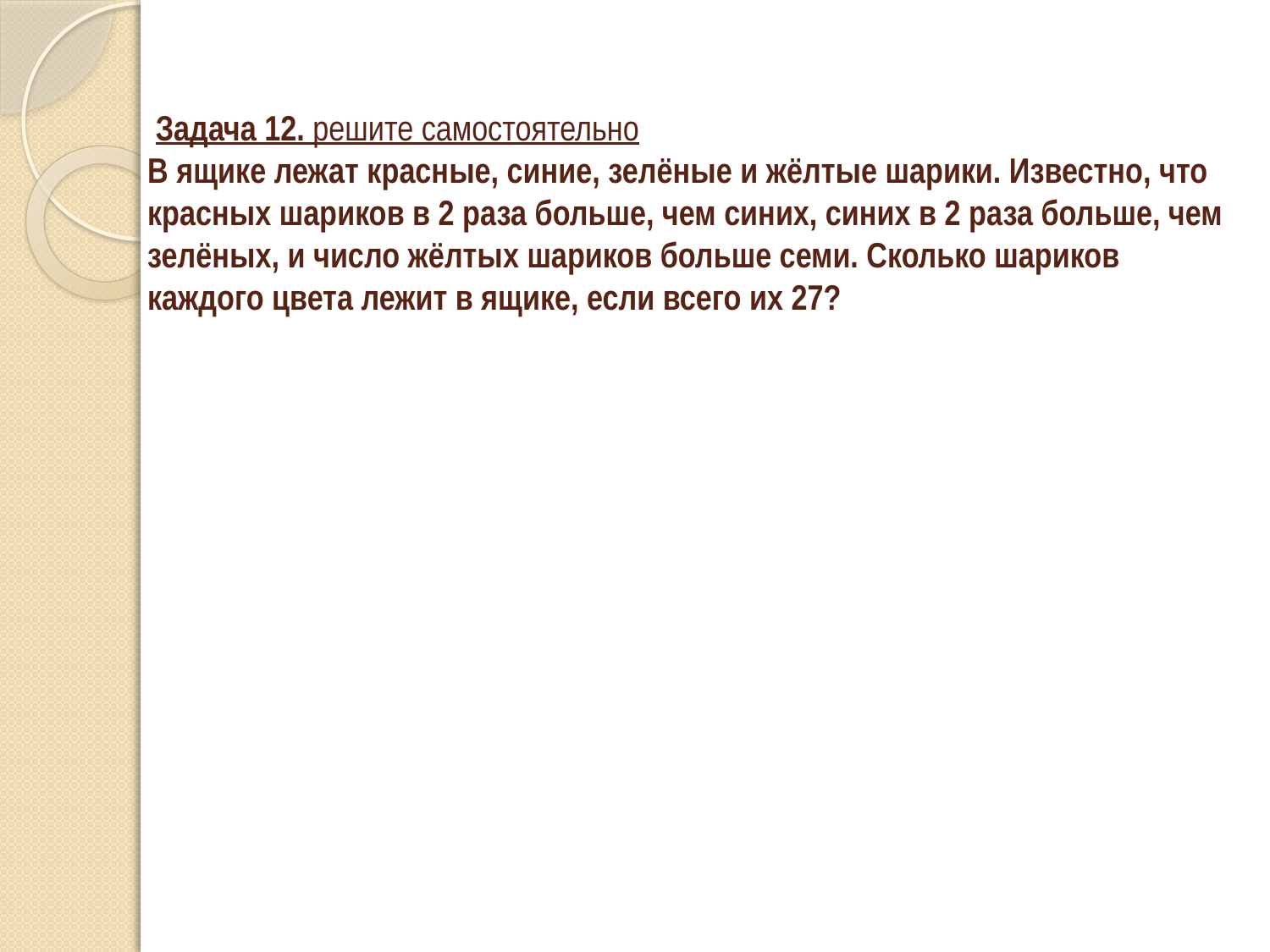

# Задача 12. решите самостоятельно В ящике лежат красные, синие, зелёные и жёлтые шарики. Известно, что красных шариков в 2 раза больше, чем синих, синих в 2 раза больше, чем зелёных, и число жёлтых шариков больше семи. Сколько шариков каждого цвета лежит в ящике, если всего их 27?